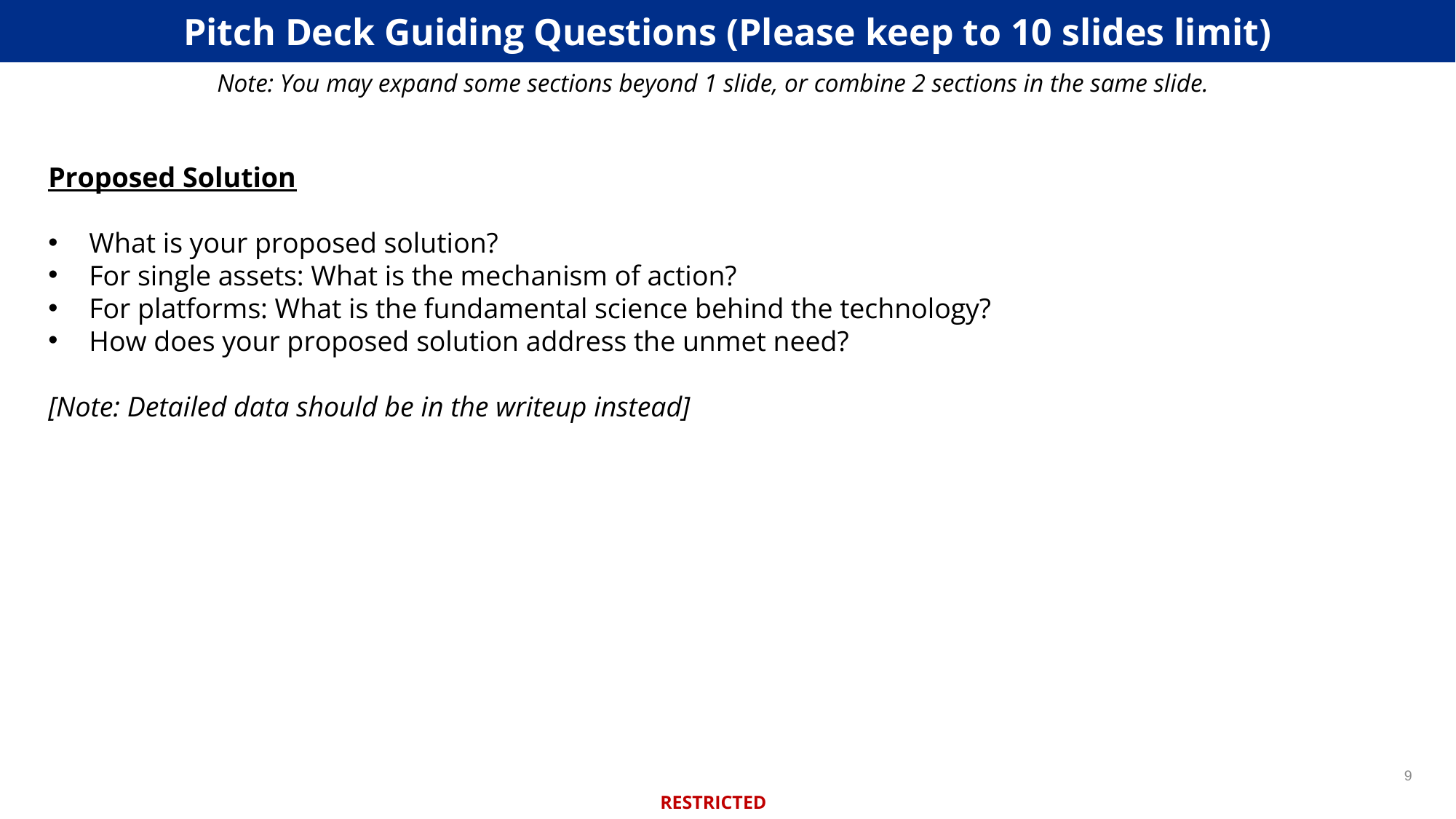

Pitch Deck Guiding Questions (Please keep to 10 slides limit)
Note: You may expand some sections beyond 1 slide, or combine 2 sections in the same slide.
Proposed Solution

What is your proposed solution?
For single assets: What is the mechanism of action?
For platforms: What is the fundamental science behind the technology?
How does your proposed solution address the unmet need?

[Note: Detailed data should be in the writeup instead]